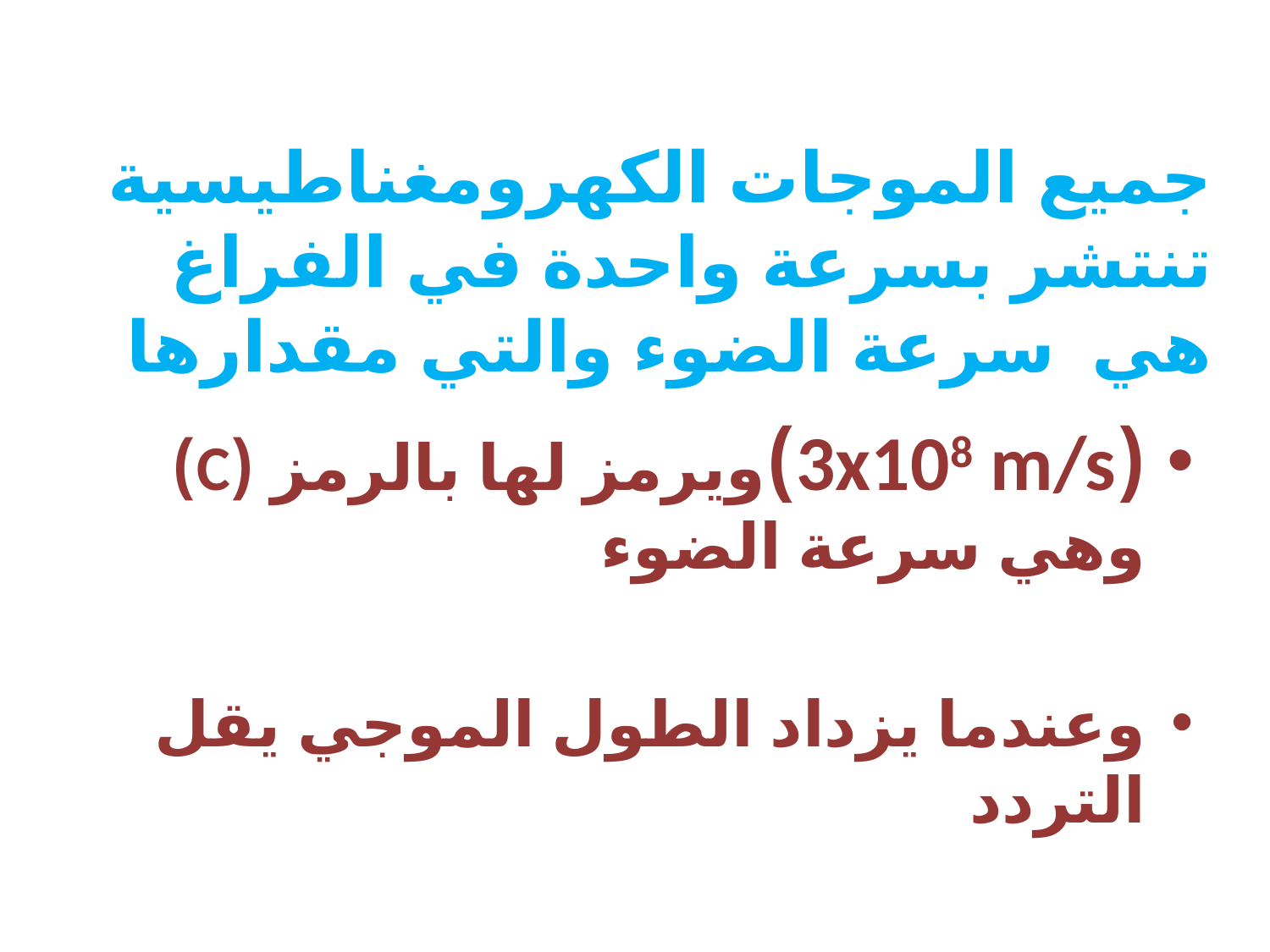

جميع الموجات الكهرومغناطيسية تنتشر بسرعة واحدة في الفراغ هي  سرعة الضوء والتي مقدارها
(3x108 m/s)ويرمز لها بالرمز (C) وهي سرعة الضوء

وعندما يزداد الطول الموجي يقل التردد